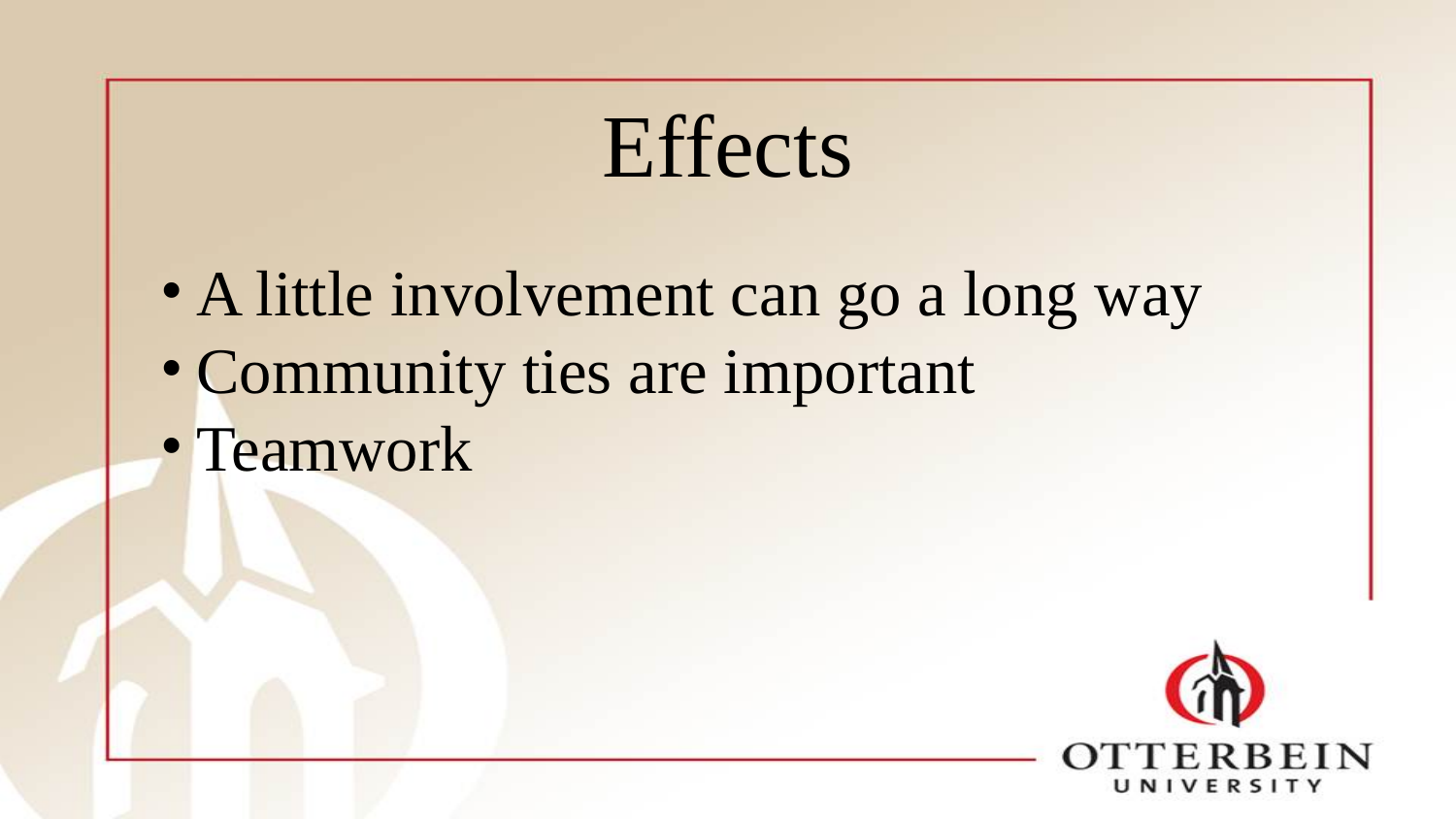

# Effects
A little involvement can go a long way
Community ties are important
Teamwork